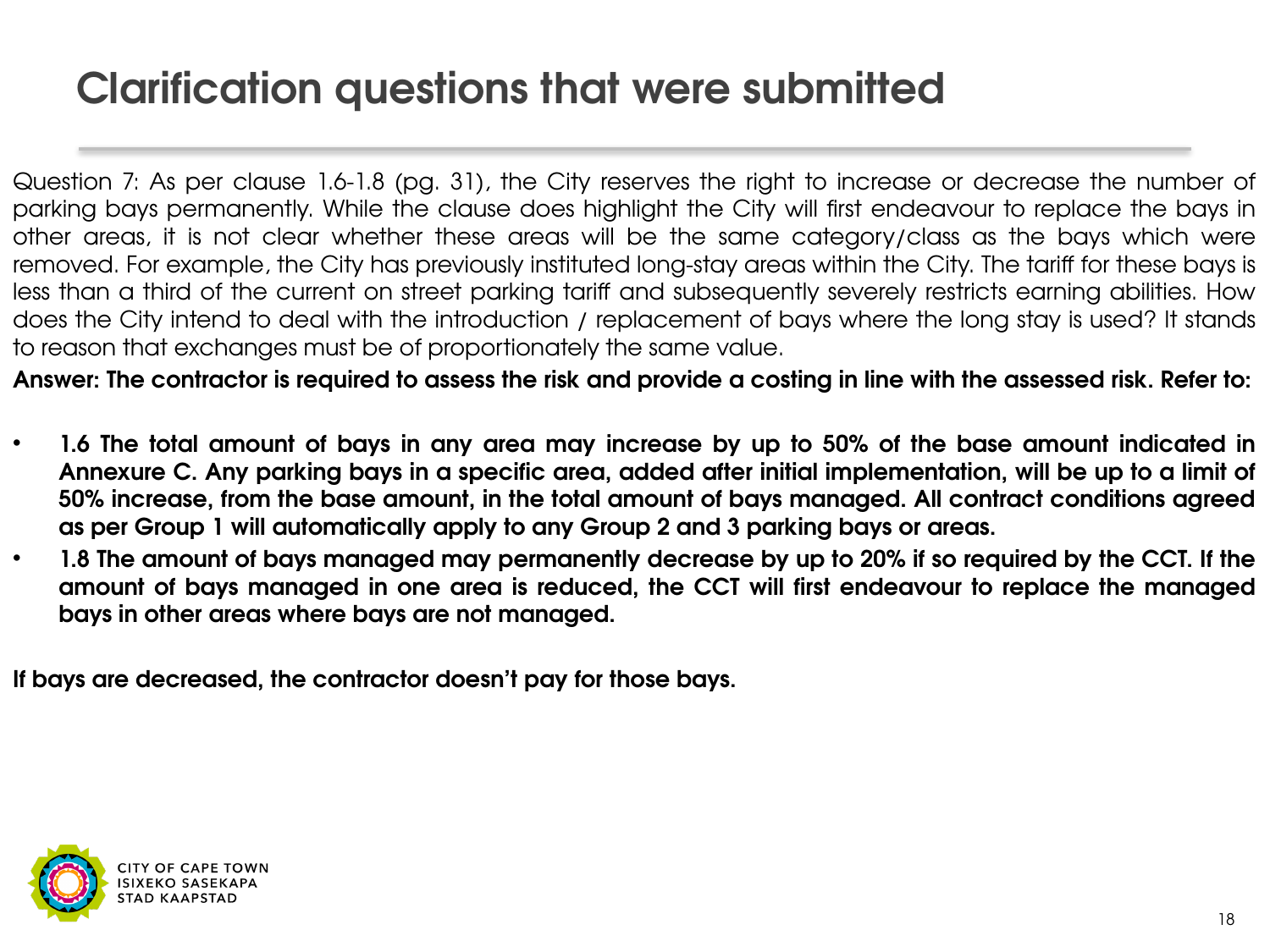

# Clarification questions that were submitted
Question 7: As per clause 1.6-1.8 (pg. 31), the City reserves the right to increase or decrease the number of parking bays permanently. While the clause does highlight the City will first endeavour to replace the bays in other areas, it is not clear whether these areas will be the same category/class as the bays which were removed. For example, the City has previously instituted long-stay areas within the City. The tariff for these bays is less than a third of the current on street parking tariff and subsequently severely restricts earning abilities. How does the City intend to deal with the introduction / replacement of bays where the long stay is used? It stands to reason that exchanges must be of proportionately the same value.
Answer: The contractor is required to assess the risk and provide a costing in line with the assessed risk. Refer to:

1.6 The total amount of bays in any area may increase by up to 50% of the base amount indicated in Annexure C. Any parking bays in a specific area, added after initial implementation, will be up to a limit of 50% increase, from the base amount, in the total amount of bays managed. All contract conditions agreed as per Group 1 will automatically apply to any Group 2 and 3 parking bays or areas.
1.8 The amount of bays managed may permanently decrease by up to 20% if so required by the CCT. If the amount of bays managed in one area is reduced, the CCT will first endeavour to replace the managed bays in other areas where bays are not managed.

If bays are decreased, the contractor doesn’t pay for those bays.

18